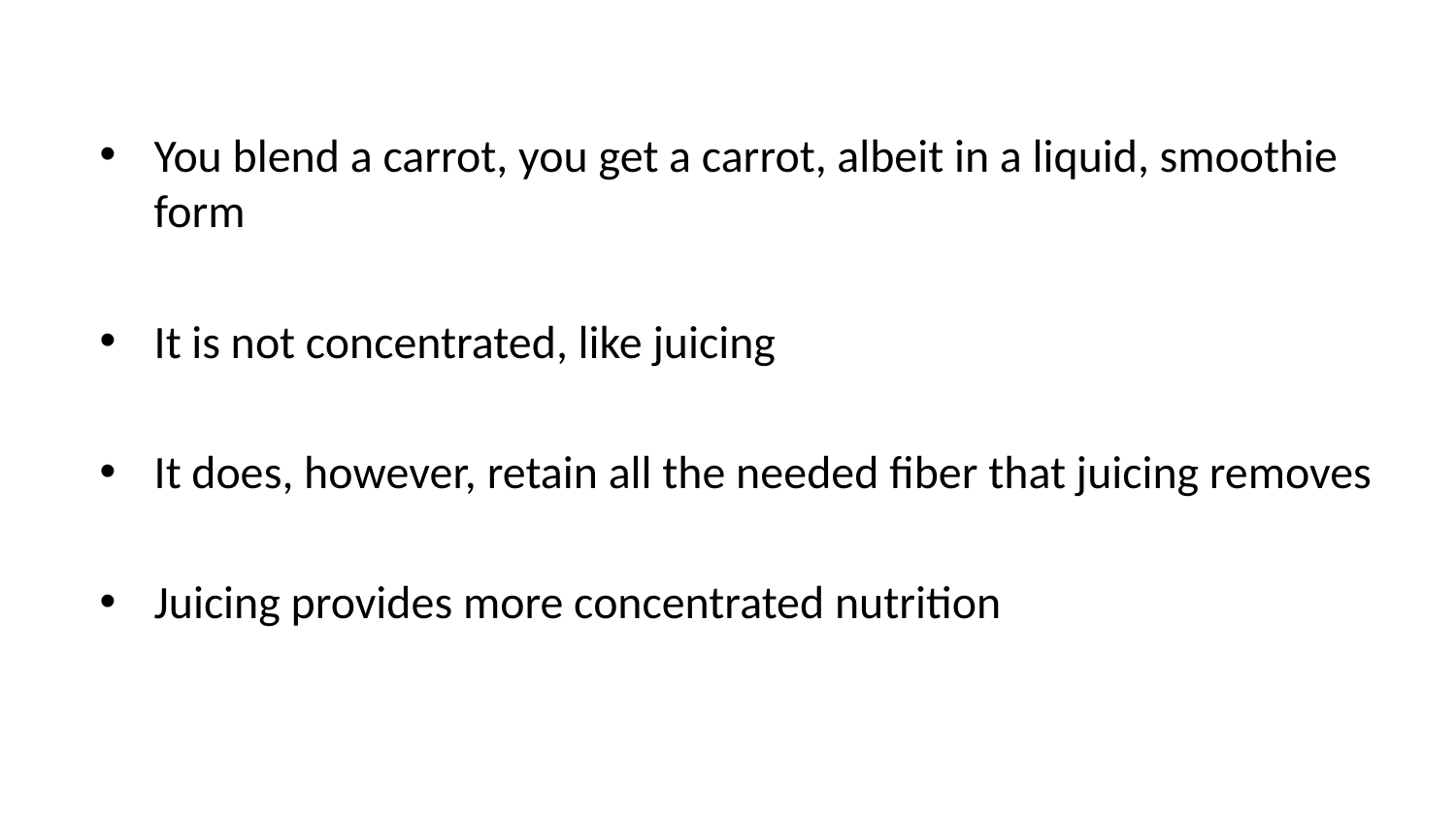

You blend a carrot, you get a carrot, albeit in a liquid, smoothie form

It is not concentrated, like juicing

It does, however, retain all the needed fiber that juicing removes

Juicing provides more concentrated nutrition